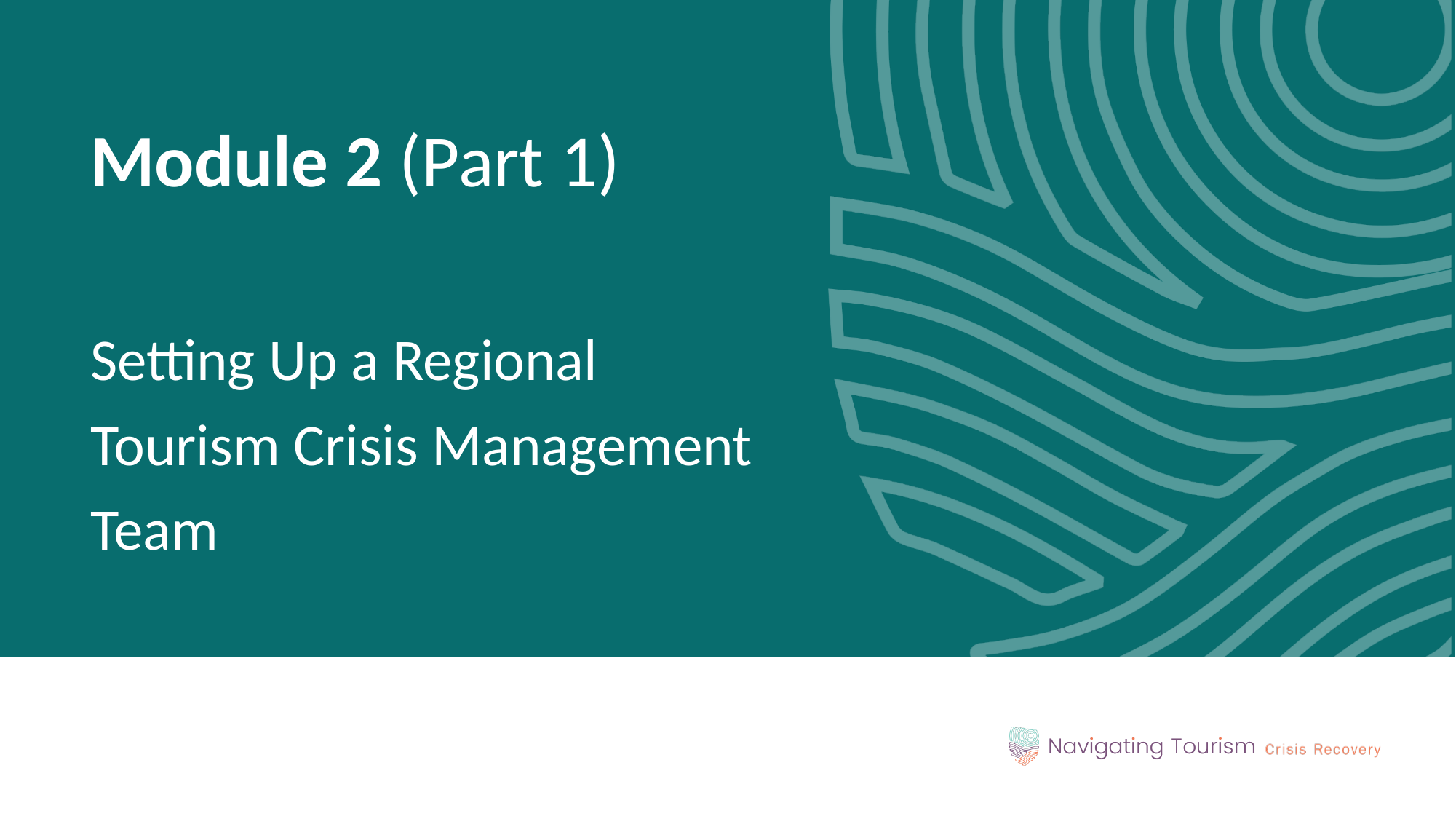

Module 2 (Part 1)

Setting Up a Regional Tourism Crisis Management Team